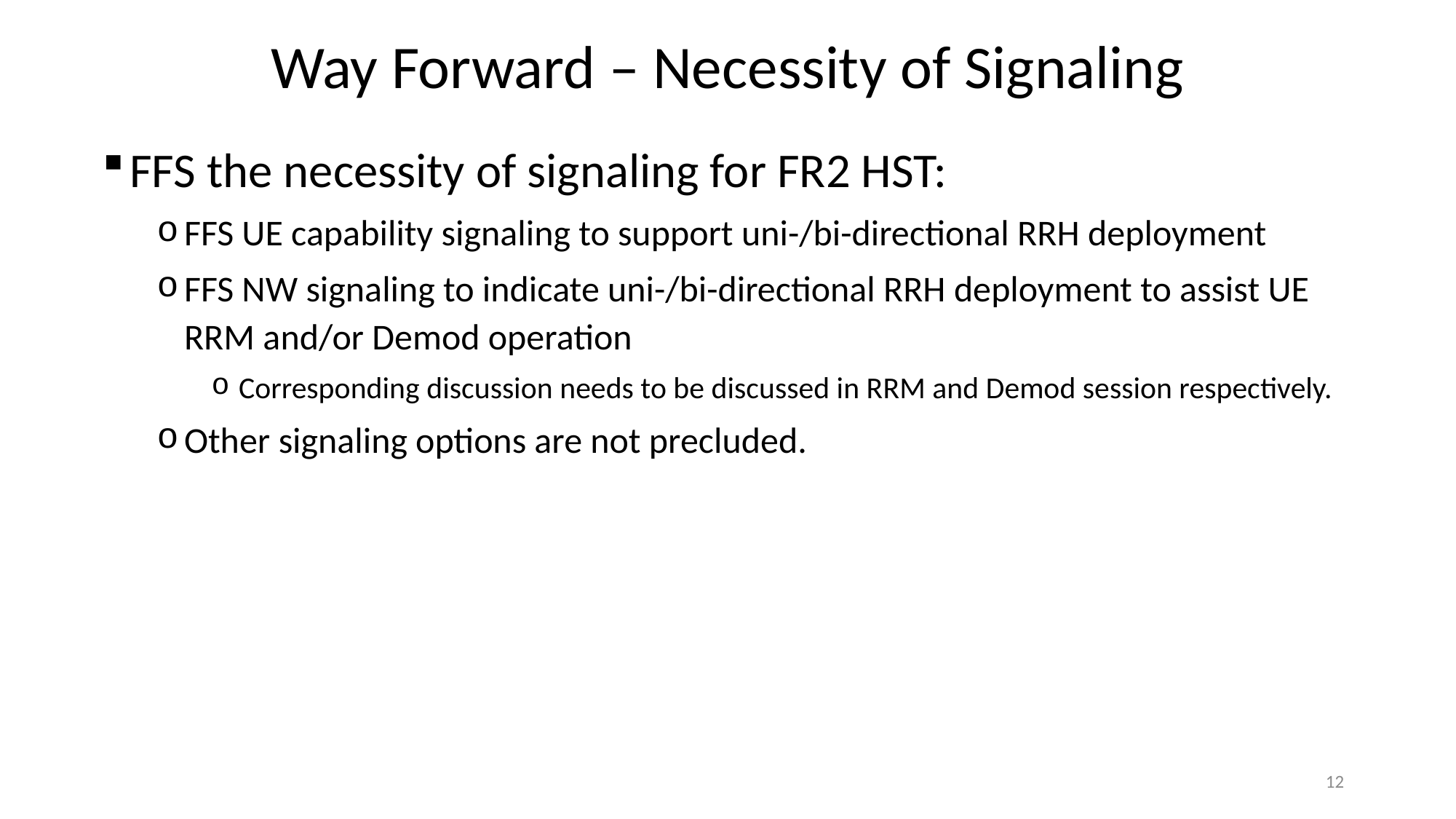

# Way Forward – Necessity of Signaling
FFS the necessity of signaling for FR2 HST:
FFS UE capability signaling to support uni-/bi-directional RRH deployment
FFS NW signaling to indicate uni-/bi-directional RRH deployment to assist UE RRM and/or Demod operation
Corresponding discussion needs to be discussed in RRM and Demod session respectively.
Other signaling options are not precluded.

12